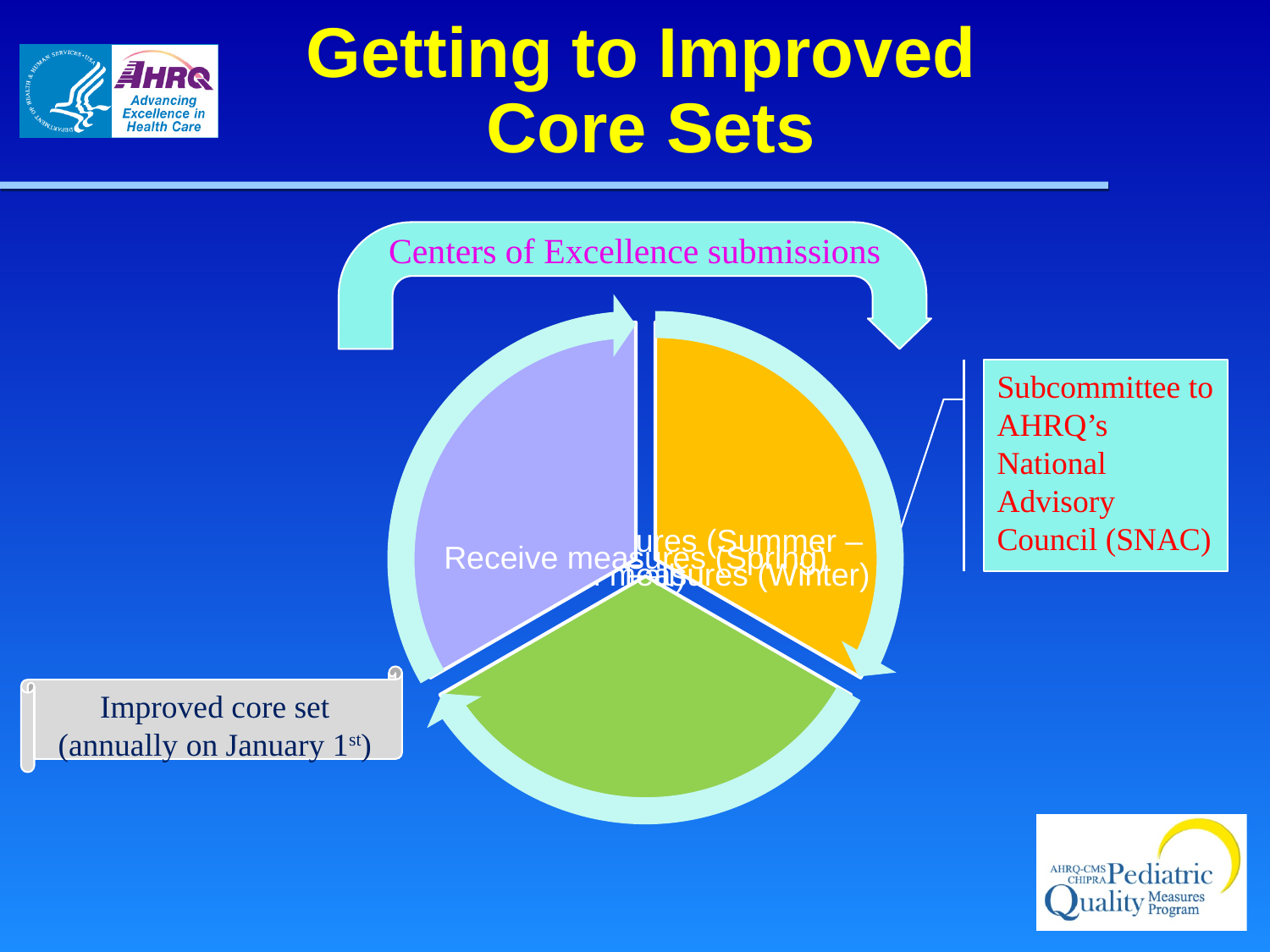

# Getting to Improved Core Sets
Centers of Excellence submissions
Assess measures (Summer – Fall)
Recommend measures (Winter)
Receive measures (Spring)
Subcommittee to AHRQ’s National Advisory Council (SNAC)
Improved core set (annually on January 1st)